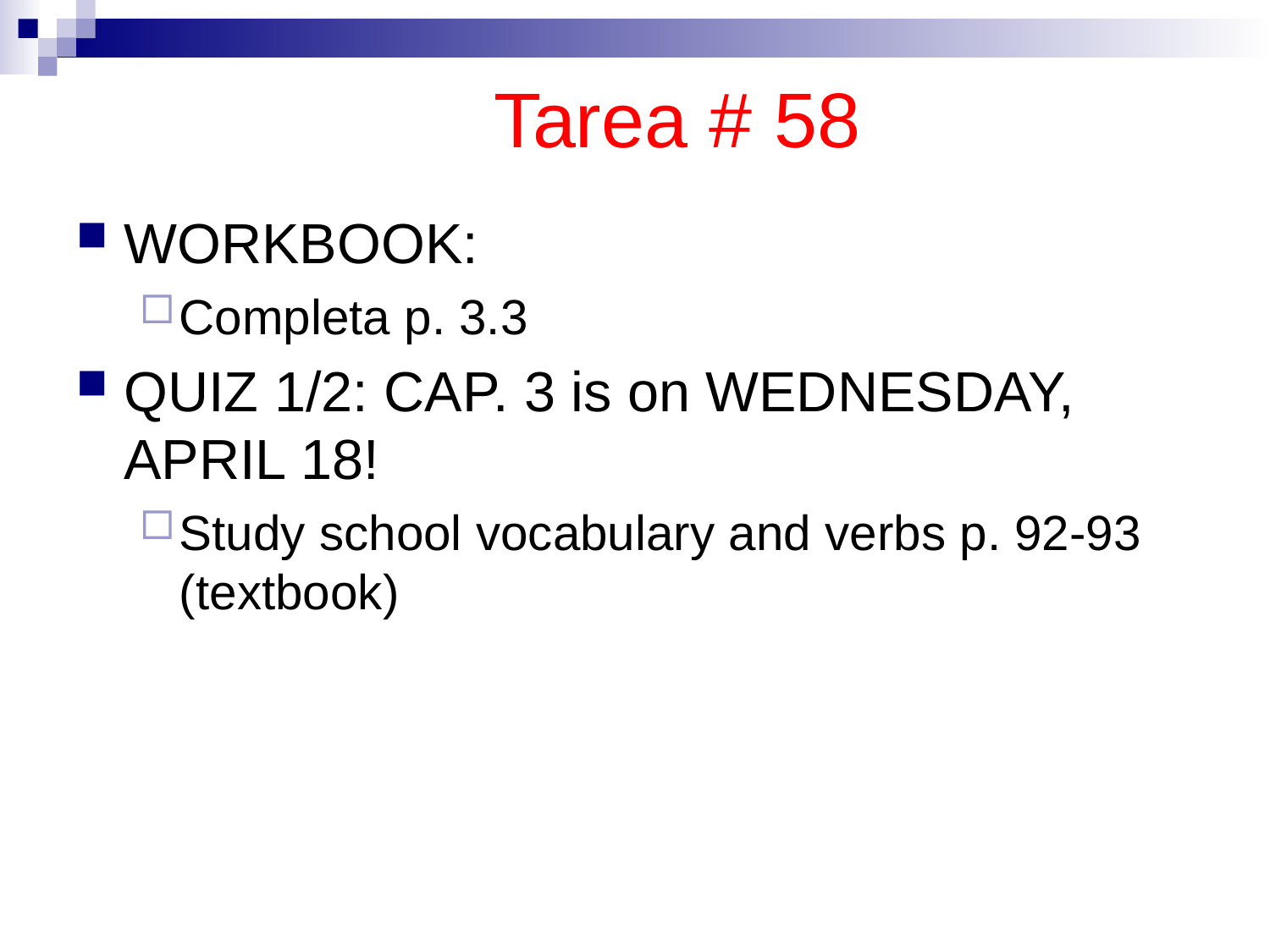

# Tarea # 58
WORKBOOK:
Completa p. 3.3
QUIZ 1/2: CAP. 3 is on WEDNESDAY, APRIL 18!
Study school vocabulary and verbs p. 92-93 (textbook)